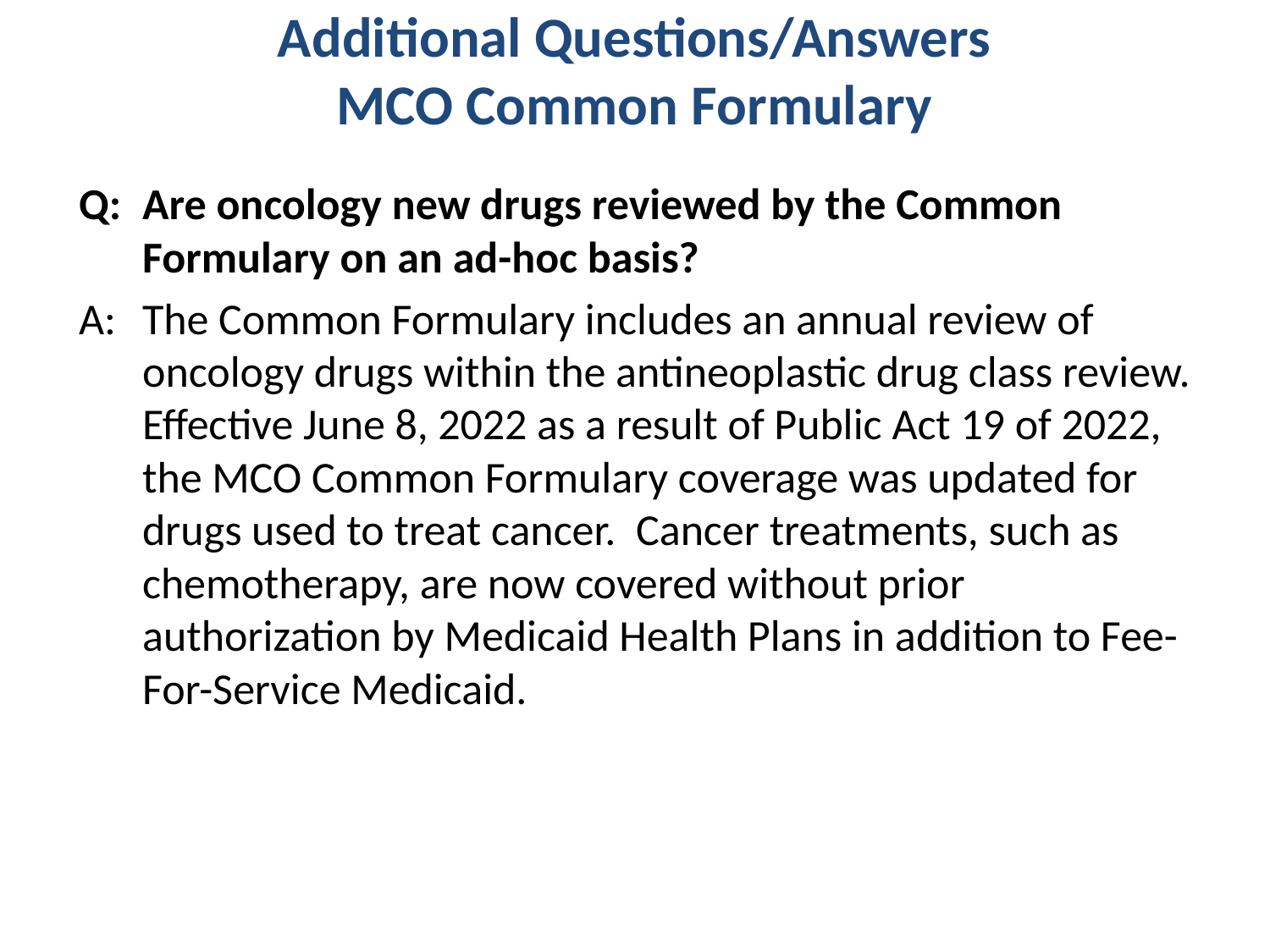

# Additional Questions/Answers MCO Common Formulary
Q:	Are oncology new drugs reviewed by the Common Formulary on an ad-hoc basis?
A: 	The Common Formulary includes an annual review of oncology drugs within the antineoplastic drug class review. Effective June 8, 2022 as a result of Public Act 19 of 2022, the MCO Common Formulary coverage was updated for drugs used to treat cancer.  Cancer treatments, such as chemotherapy, are now covered without prior authorization by Medicaid Health Plans in addition to Fee-For-Service Medicaid.